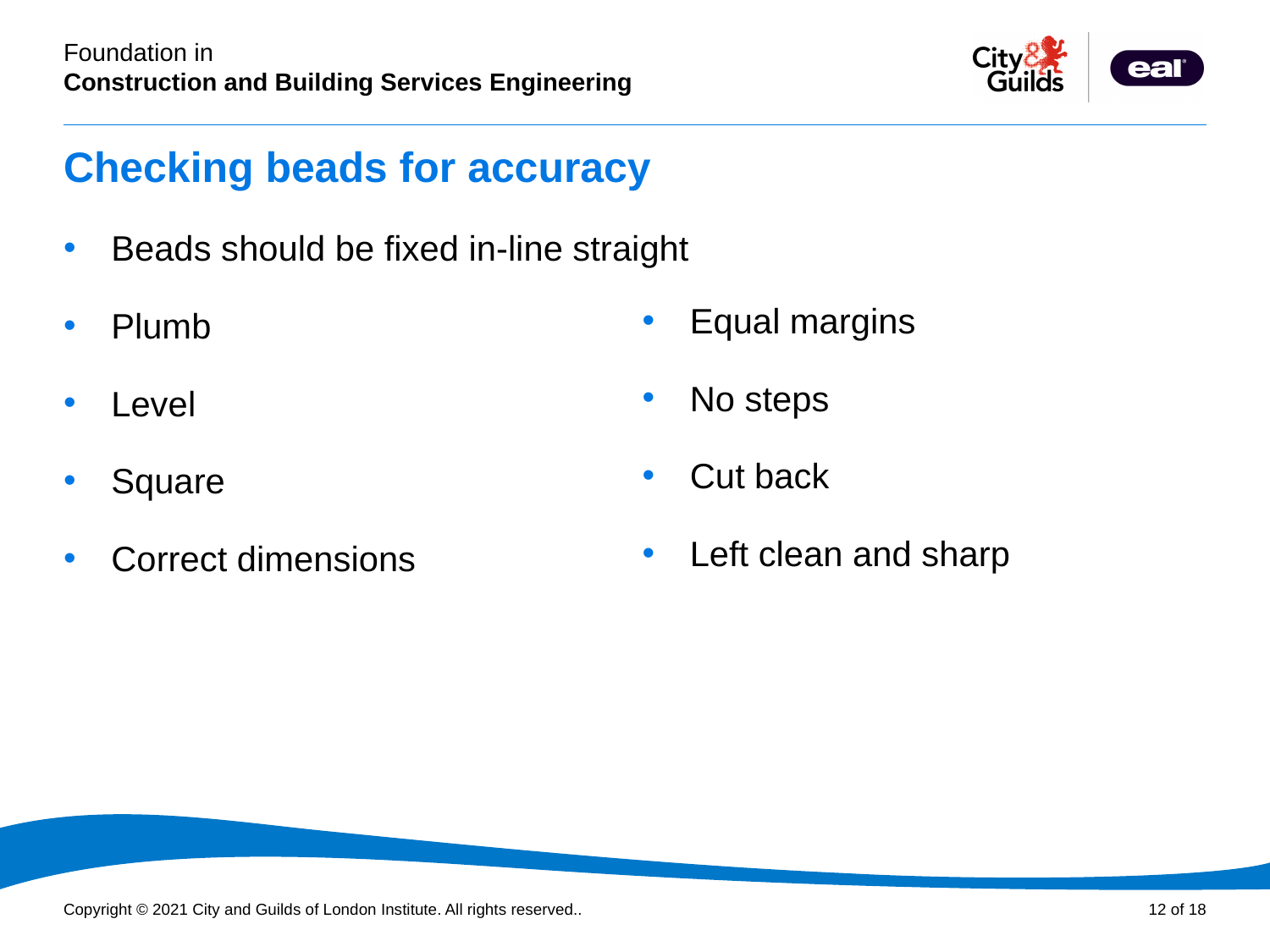

# Checking beads for accuracy
Beads should be fixed in-line straight
Plumb
Level
Square
Correct dimensions

Equal margins
No steps
Cut back
Left clean and sharp